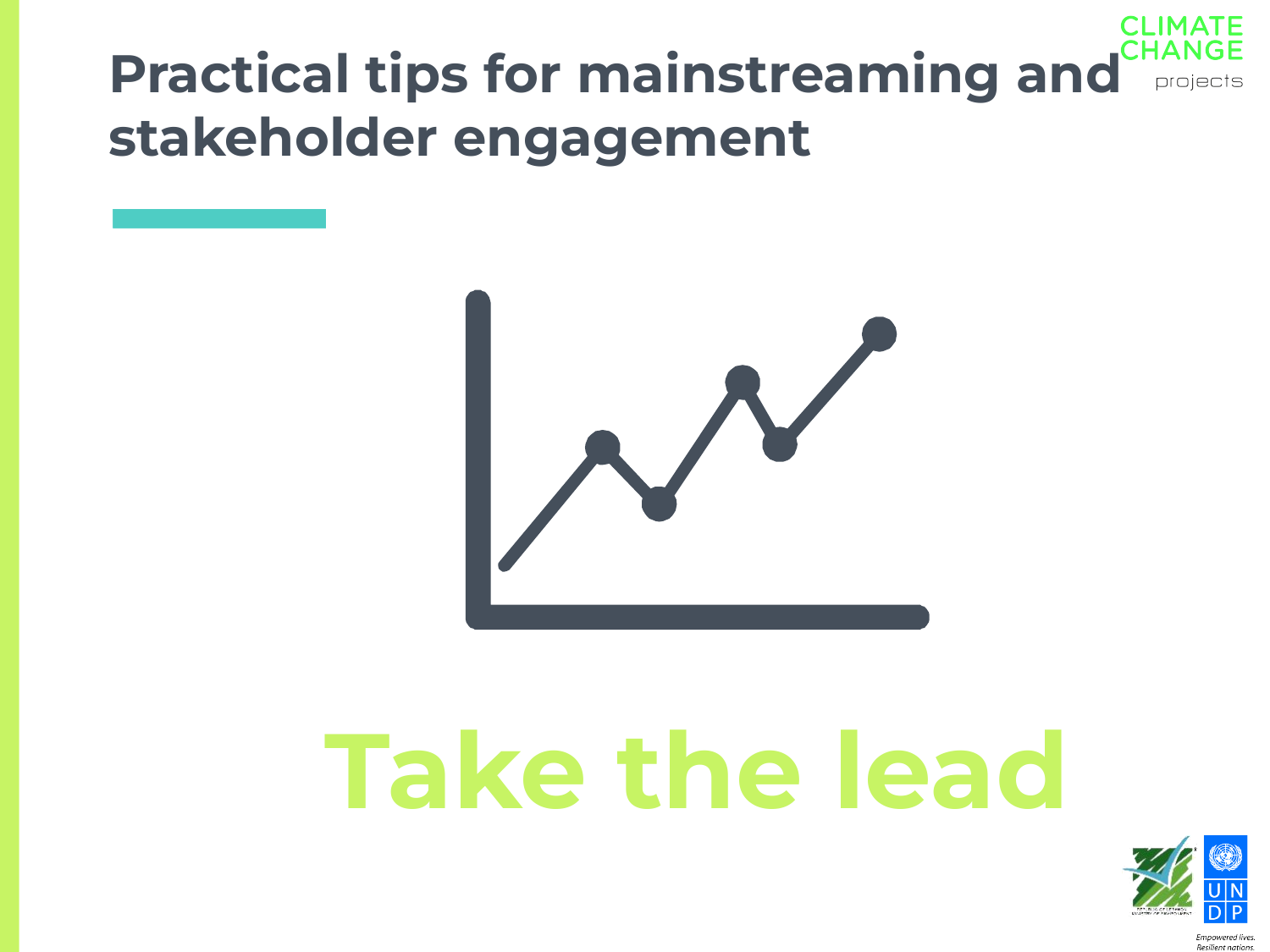

# Practical tips for mainstreaming and stakeholder engagement

Take the lead